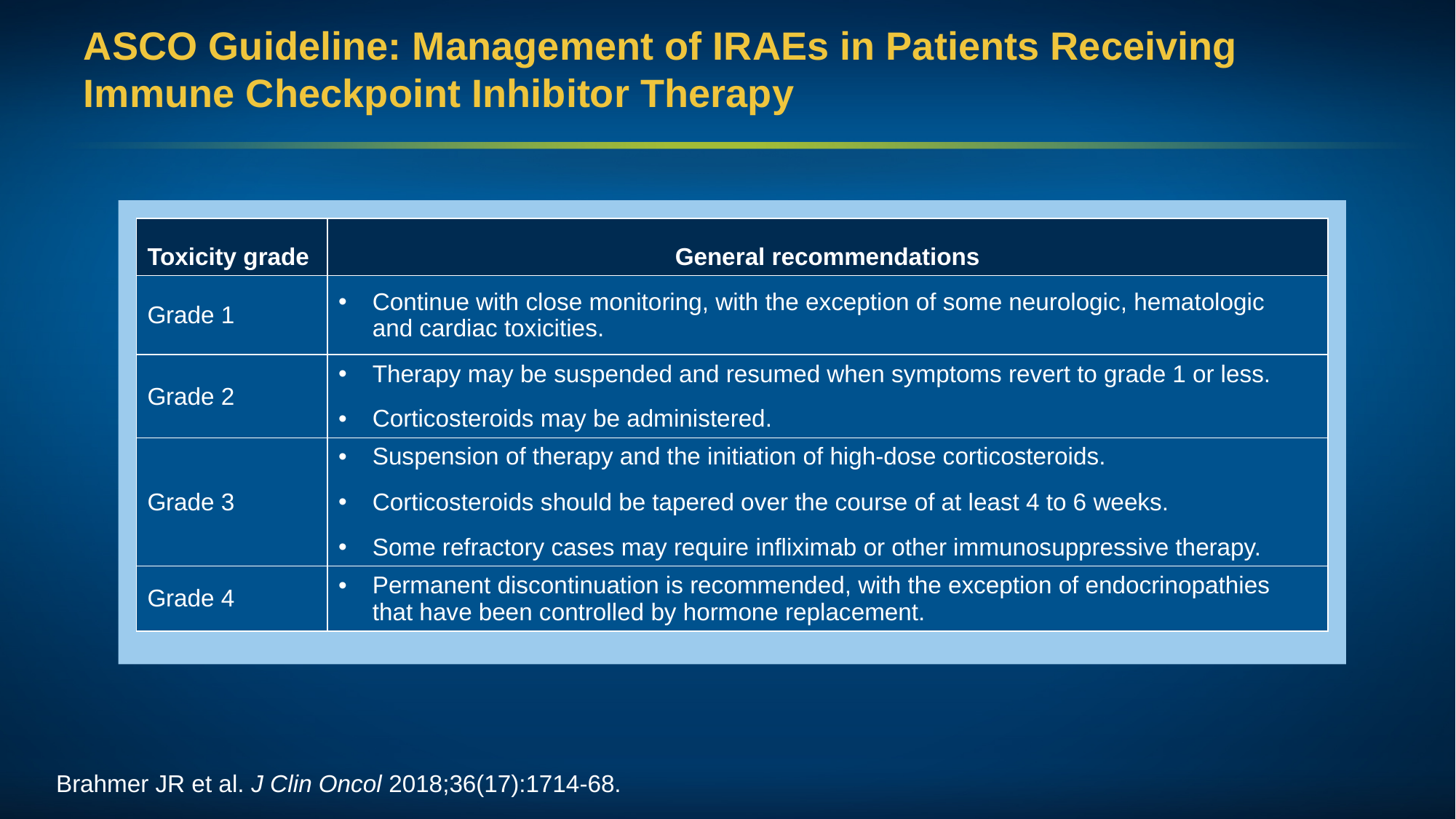

# ASCO Guideline: Management of IRAEs in Patients Receiving Immune Checkpoint Inhibitor Therapy

| Toxicity grade | General recommendations |
| --- | --- |
| Grade 1 | Continue with close monitoring, with the exception of some neurologic, hematologic and cardiac toxicities. |
| Grade 2 | Therapy may be suspended and resumed when symptoms revert to grade 1 or less. Corticosteroids may be administered. |
| Grade 3 | Suspension of therapy and the initiation of high-dose corticosteroids. Corticosteroids should be tapered over the course of at least 4 to 6 weeks. Some refractory cases may require infliximab or other immunosuppressive therapy. |
| Grade 4 | Permanent discontinuation is recommended, with the exception of endocrinopathies that have been controlled by hormone replacement. |
Brahmer JR et al. J Clin Oncol 2018;36(17):1714-68.